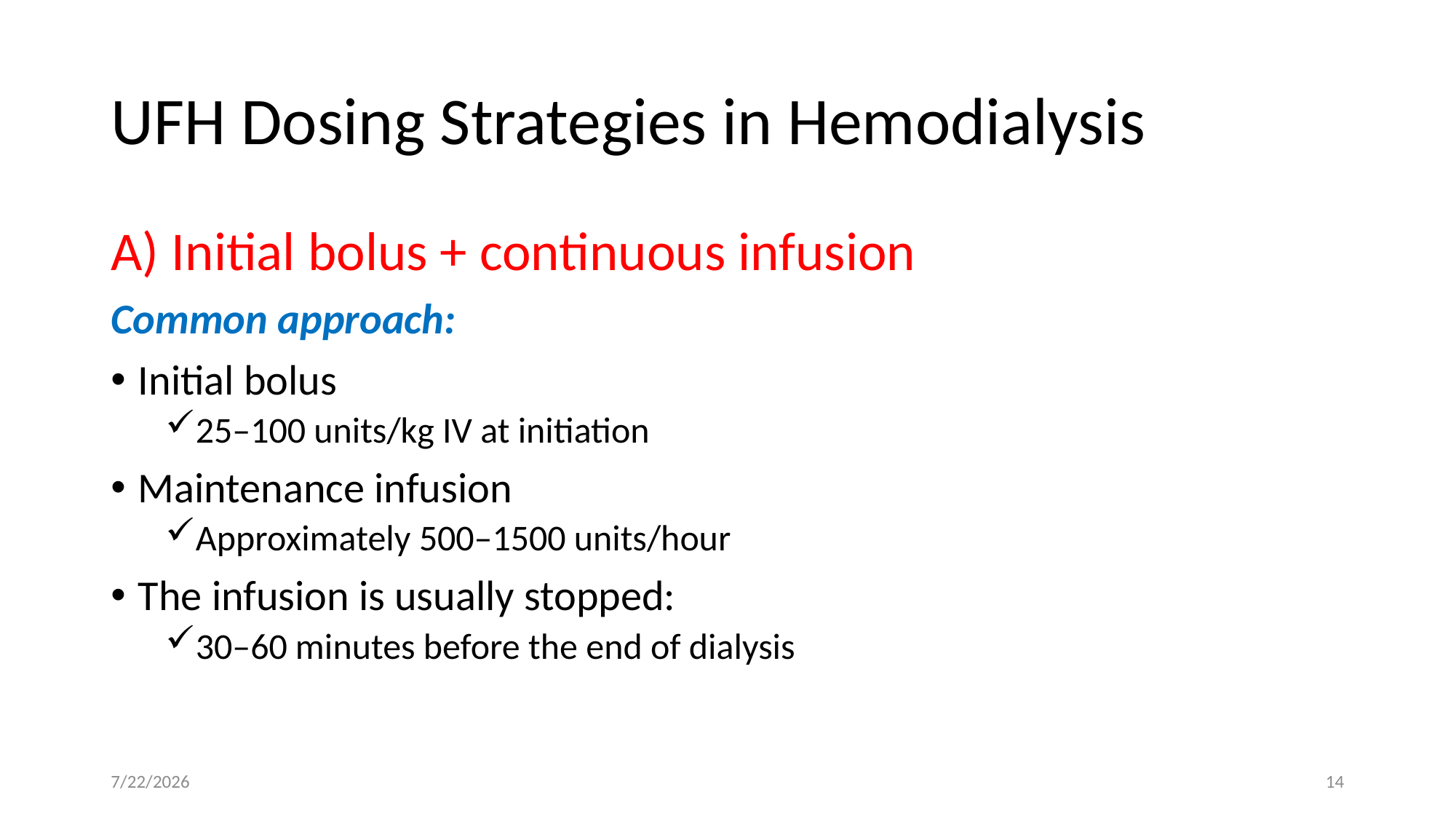

# UFH Dosing Strategies in Hemodialysis
A) Initial bolus + continuous infusion
Common approach:
Initial bolus
25–100 units/kg IV at initiation
Maintenance infusion
Approximately 500–1500 units/hour
The infusion is usually stopped:
30–60 minutes before the end of dialysis
7/22/2026
14